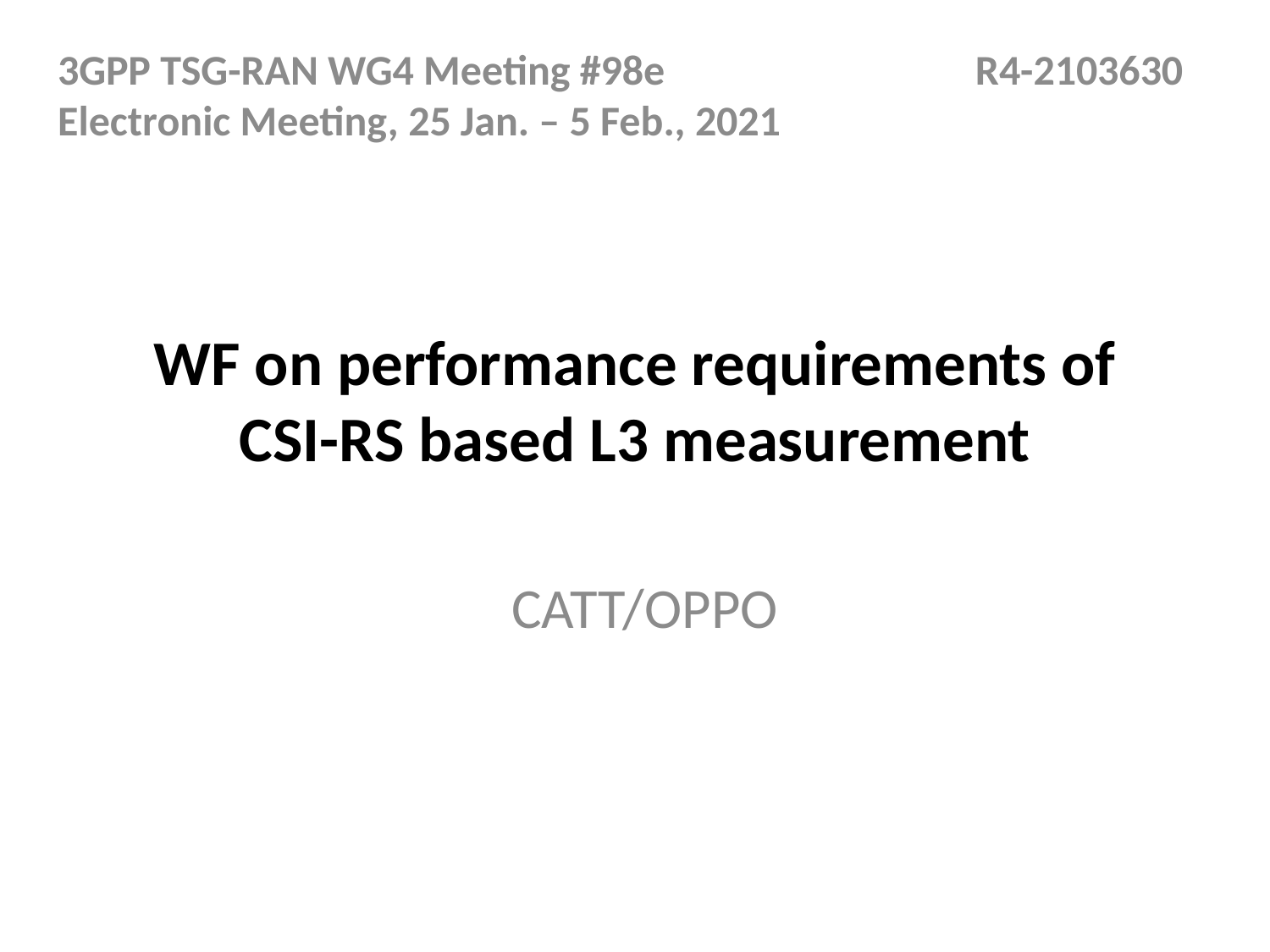

3GPP TSG-RAN WG4 Meeting #98e	           		   R4-2103630 Electronic Meeting, 25 Jan. – 5 Feb., 2021
# WF on performance requirements of CSI-RS based L3 measurement
CATT/OPPO